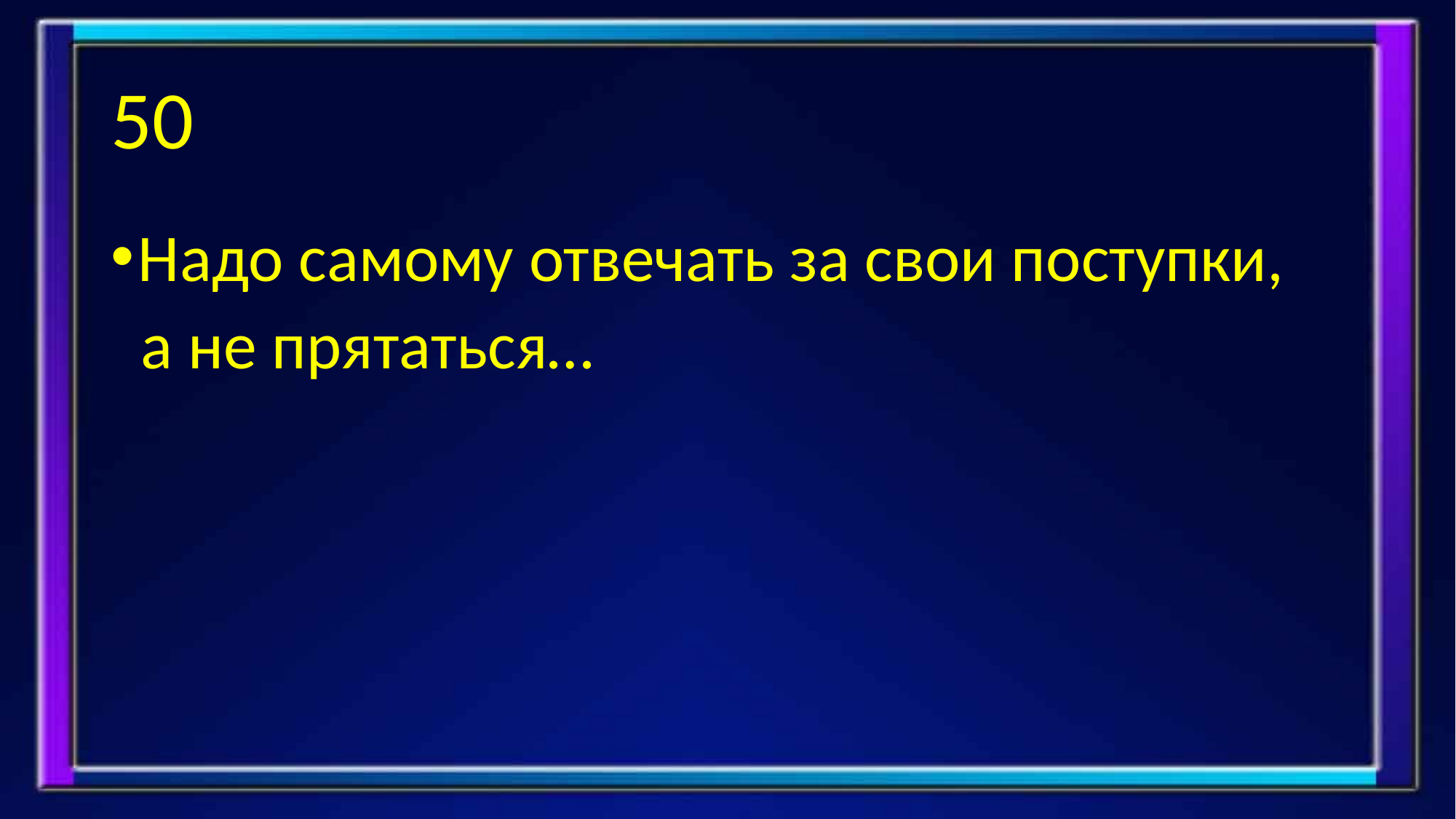

# 50
Надо самому отвечать за свои поступки,
  а не прятаться…